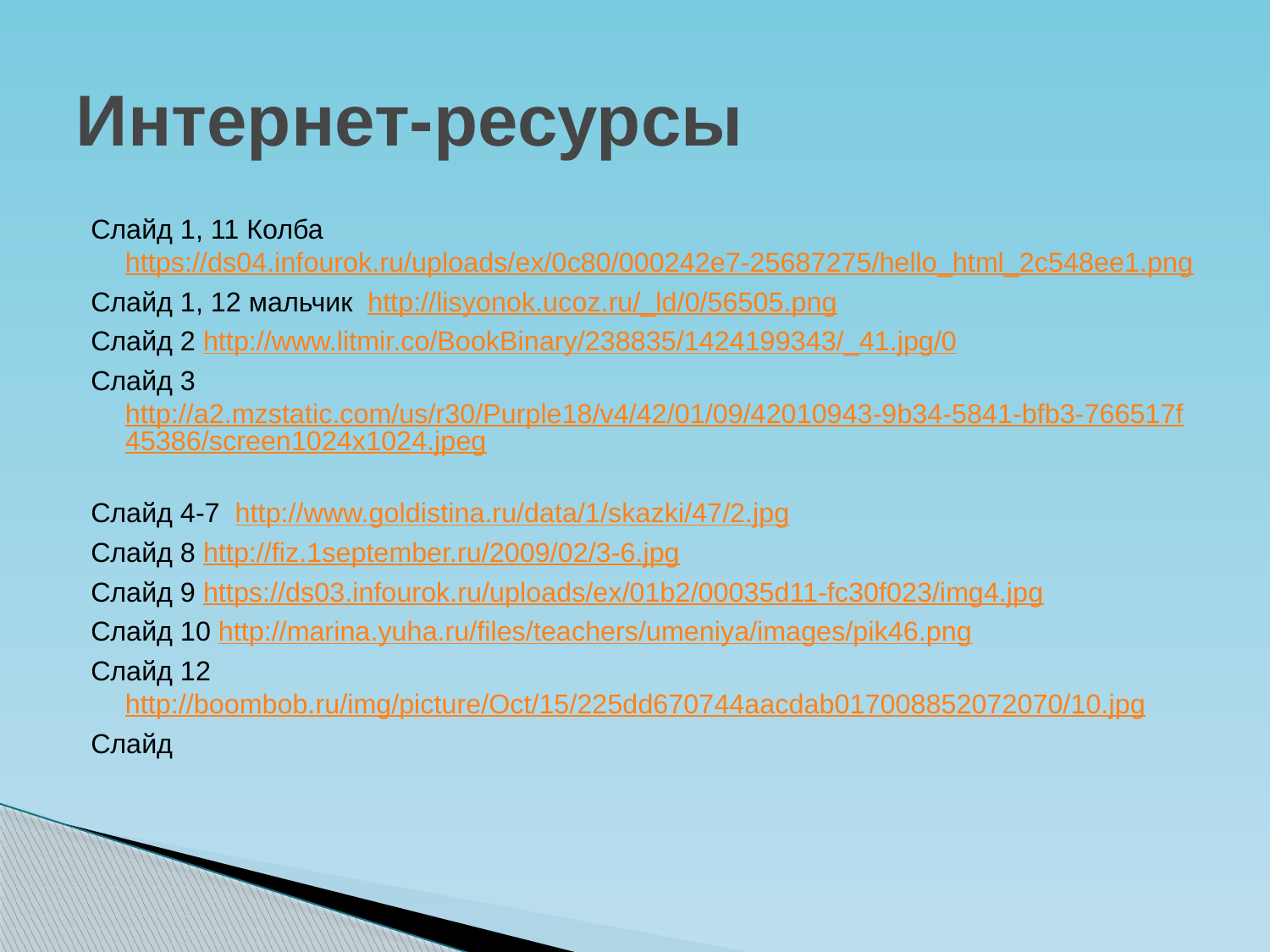

# Интернет-ресурсы
Слайд 1, 11 Колба https://ds04.infourok.ru/uploads/ex/0c80/000242e7-25687275/hello_html_2c548ee1.png
Слайд 1, 12 мальчик  http://lisyonok.ucoz.ru/_ld/0/56505.png
Слайд 2 http://www.litmir.co/BookBinary/238835/1424199343/_41.jpg/0
Слайд 3 http://a2.mzstatic.com/us/r30/Purple18/v4/42/01/09/42010943-9b34-5841-bfb3-766517f45386/screen1024x1024.jpeg
Слайд 4-7  http://www.goldistina.ru/data/1/skazki/47/2.jpg
Слайд 8 http://fiz.1september.ru/2009/02/3-6.jpg
Слайд 9 https://ds03.infourok.ru/uploads/ex/01b2/00035d11-fc30f023/img4.jpg
Слайд 10 http://marina.yuha.ru/files/teachers/umeniya/images/pik46.png
Слайд 12 http://boombob.ru/img/picture/Oct/15/225dd670744aacdab017008852072070/10.jpg
Слайд